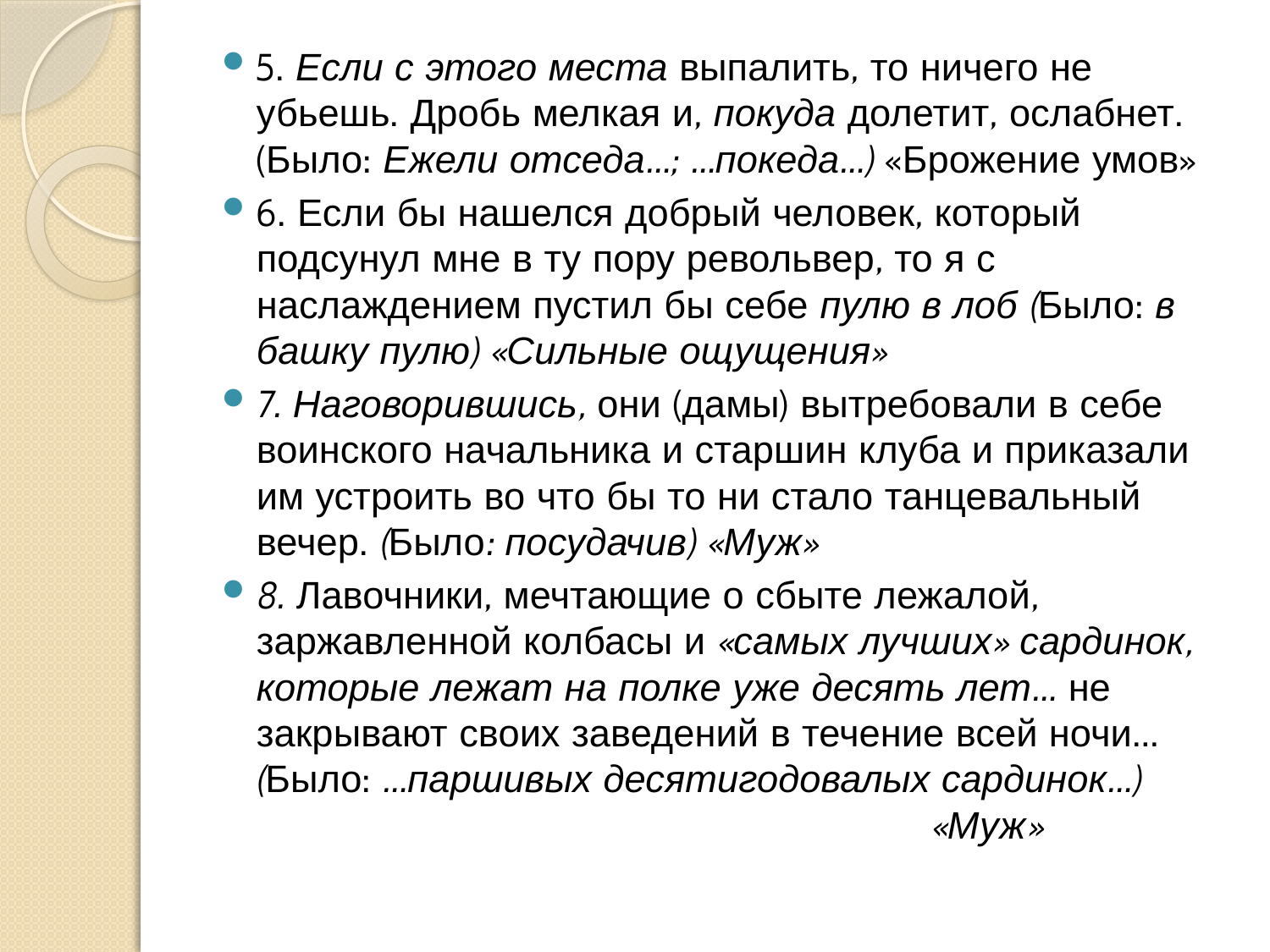

5. Если с этого места выпалить, то ничего не убьешь. Дробь мелкая и, покуда долетит, ослабнет. (Было: Ежели отседа…; …покеда…) «Брожение умов»
6. Если бы нашелся добрый человек, который подсунул мне в ту пору револьвер, то я с  наслаждением пустил бы себе пулю в лоб (Было: в башку пулю) «Сильные ощущения»
7. Наговорившись, они (дамы) вытребовали в себе воинского начальника и старшин клуба и приказали им устроить во что бы то ни стало танцевальный вечер. (Было: посудачив) «Муж»
8. Лавочники, мечтающие о сбыте лежалой, заржавленной колбасы и «самых лучших» сардинок, которые лежат на полке уже десять лет… не закрывают своих заведений в течение всей ночи… (Было: …паршивых десятигодовалых сардинок…)                                                                   «Муж»